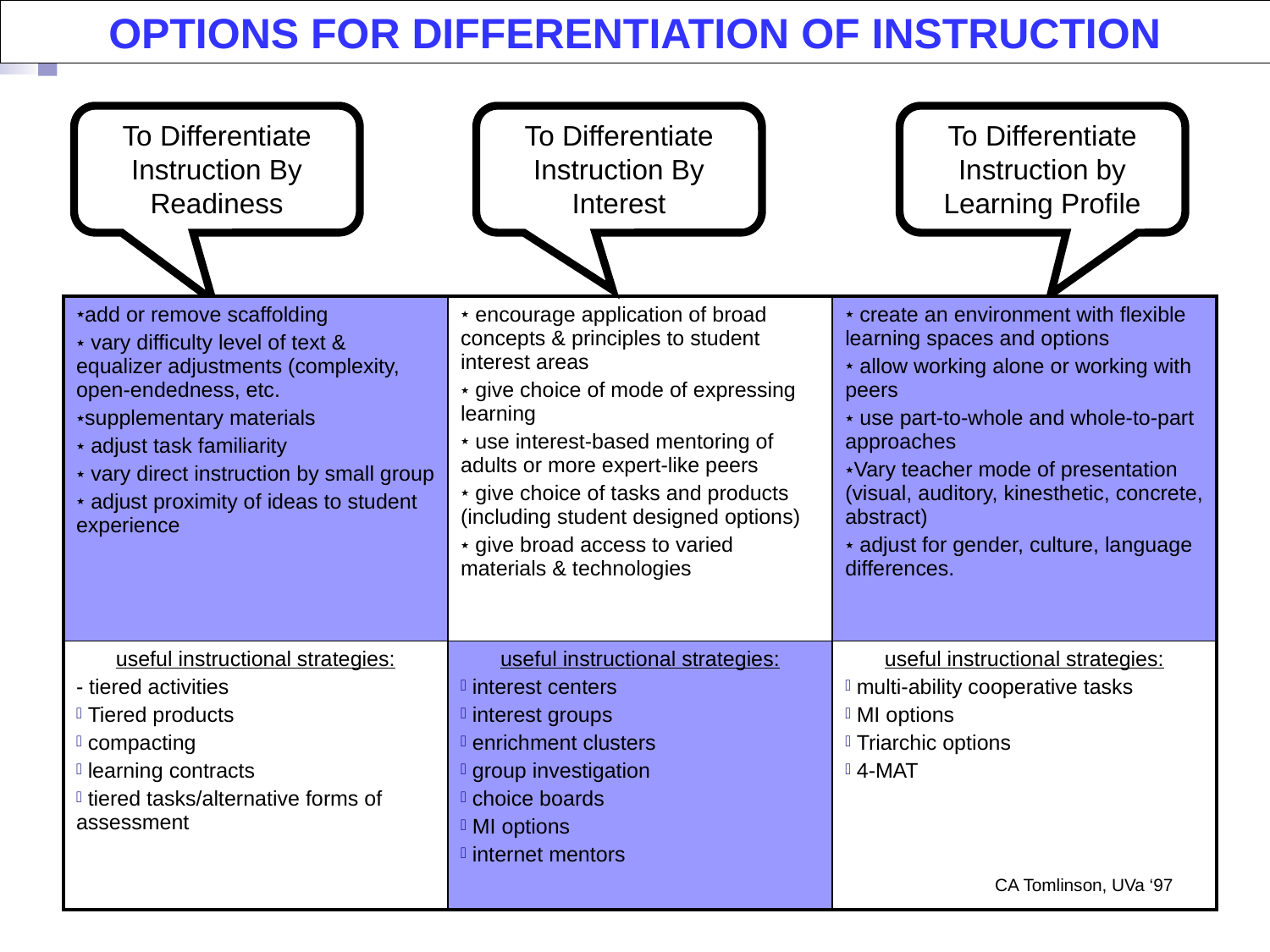

OPTIONS FOR DIFFERENTIATION OF INSTRUCTION
To Differentiate Instruction By Readiness
To Differentiate Instruction By Interest
To Differentiate Instruction by Learning Profile
| add or remove scaffolding vary difficulty level of text & equalizer adjustments (complexity, open-endedness, etc. supplementary materials adjust task familiarity vary direct instruction by small group adjust proximity of ideas to student experience | encourage application of broad concepts & principles to student interest areas give choice of mode of expressing learning use interest-based mentoring of adults or more expert-like peers give choice of tasks and products (including student designed options) give broad access to varied materials & technologies | create an environment with flexible learning spaces and options allow working alone or working with peers use part-to-whole and whole-to-part approaches Vary teacher mode of presentation (visual, auditory, kinesthetic, concrete, abstract) adjust for gender, culture, language differences. |
| --- | --- | --- |
| useful instructional strategies: - tiered activities Tiered products compacting learning contracts tiered tasks/alternative forms of assessment | useful instructional strategies: interest centers interest groups enrichment clusters group investigation choice boards MI options internet mentors | useful instructional strategies: multi-ability cooperative tasks MI options Triarchic options 4-MAT |
CA Tomlinson, UVa ‘97